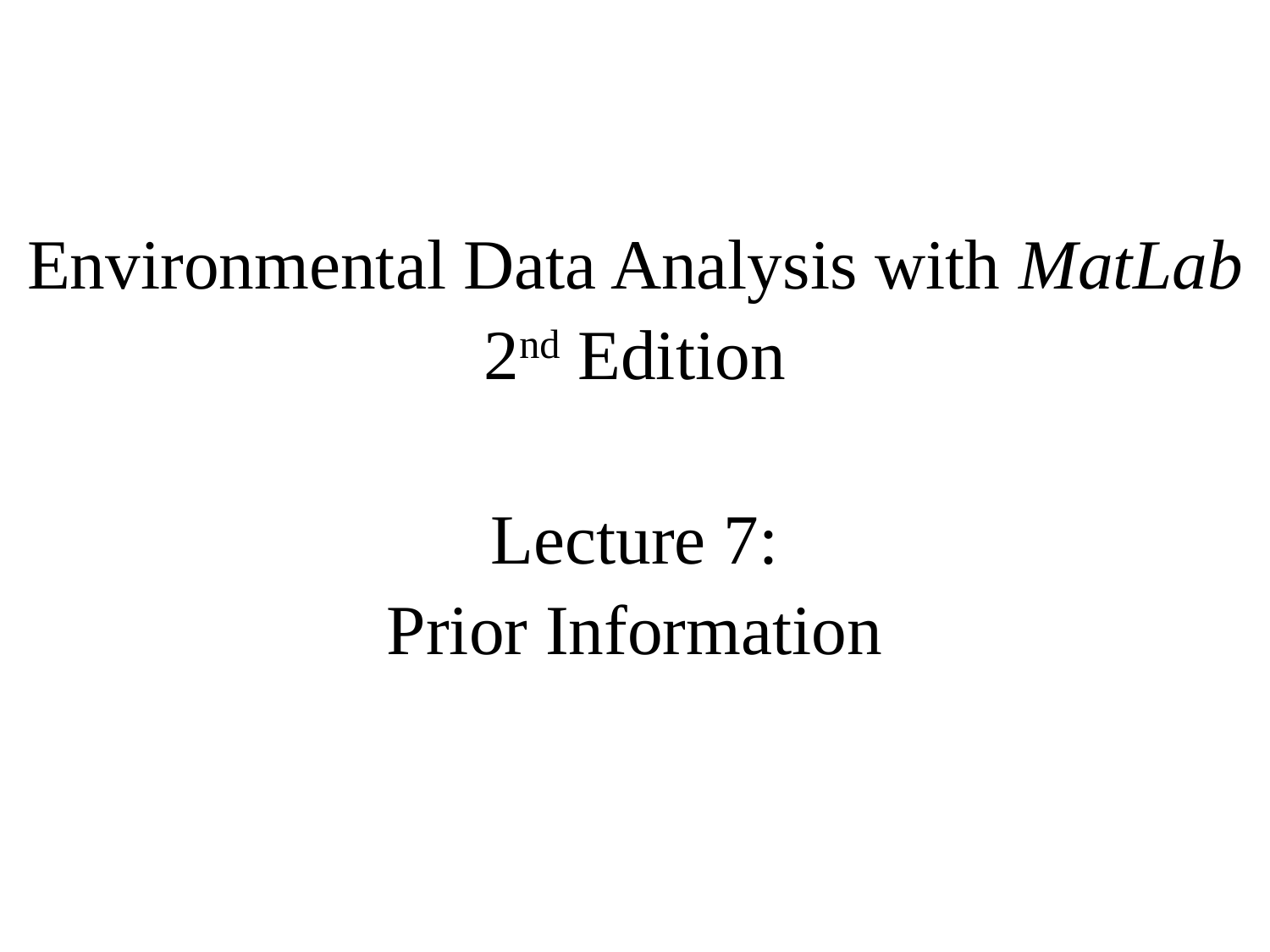

Environmental Data Analysis with MatLab
2nd Edition
Lecture 7:
Prior Information